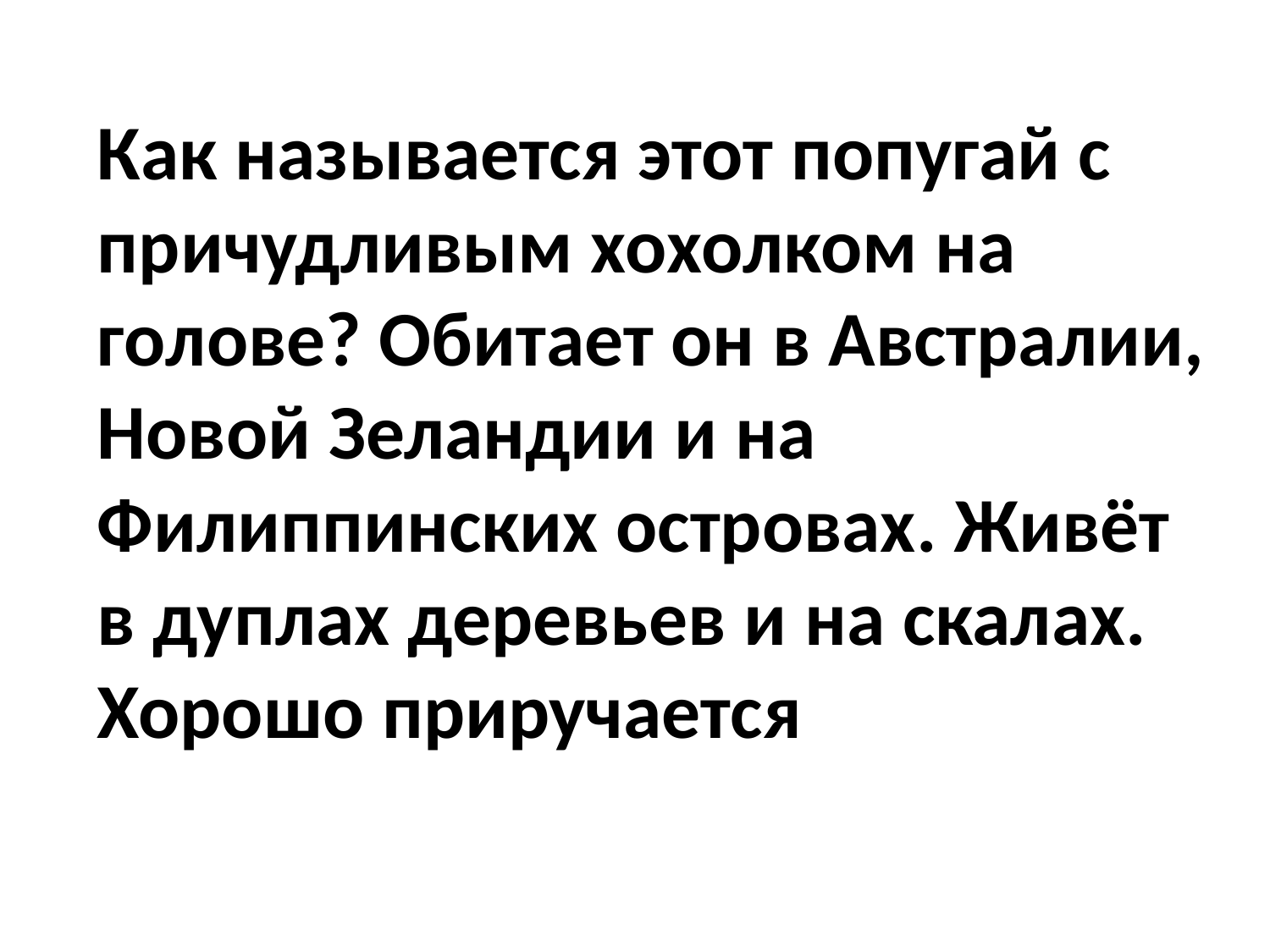

Как называется этот попугай с причудливым хохолком на голове? Обитает он в Австралии, Новой Зеландии и на Филиппинских островах. Живёт в дуплах деревьев и на скалах. Хорошо приручается